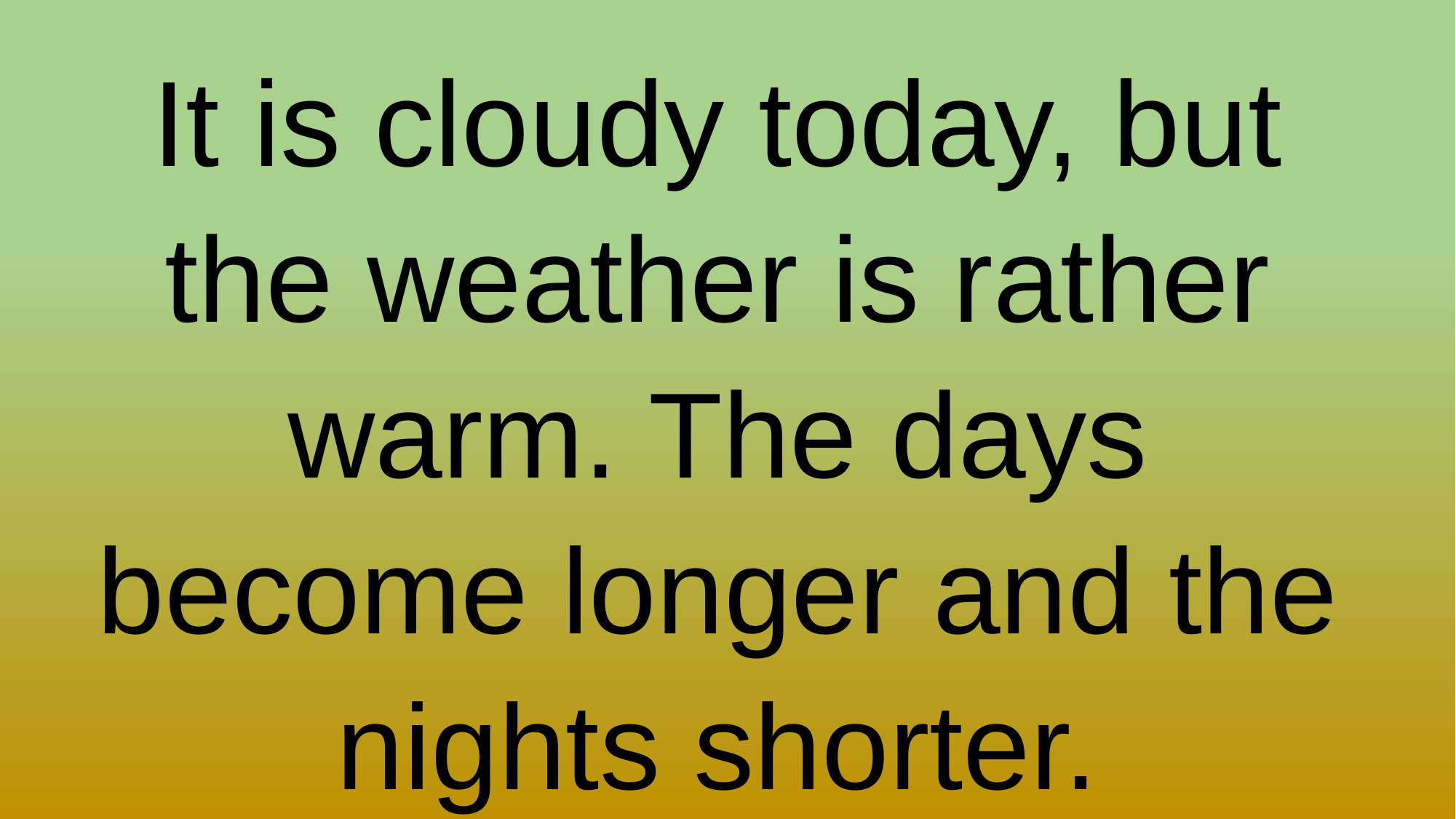

It is cloudy today, but the weather is rather warm. The days become longer and the nights shorter.